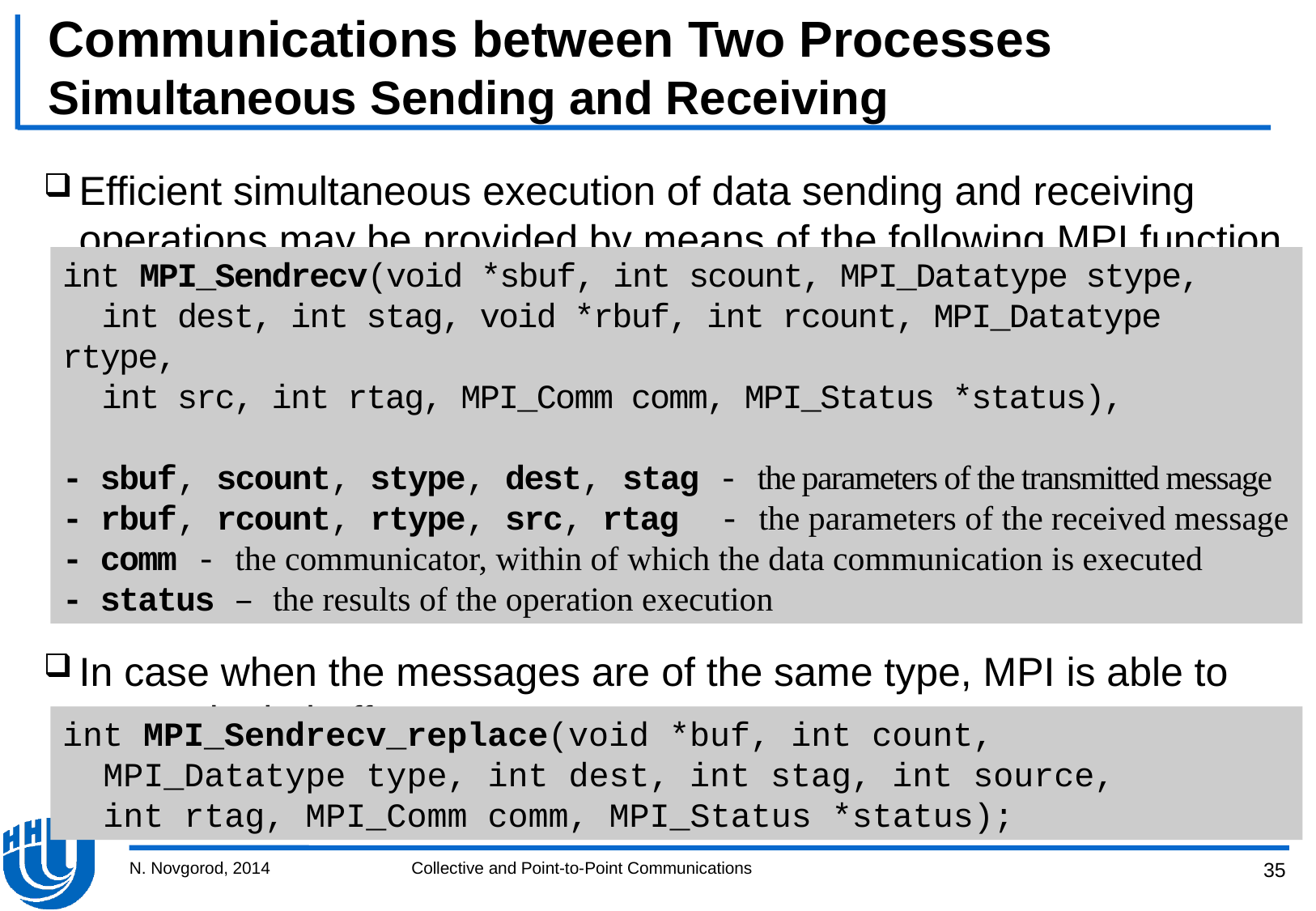

# Communications between Two Processes Simultaneous Sending and Receiving
Efficient simultaneous execution of data sending and receiving operations may be provided by means of the following MPI function

In case when the messages are of the same type, MPI is able to use a single buffer

int MPI_Sendrecv(void *sbuf, int scount, MPI_Datatype stype,
  int dest, int stag, void *rbuf, int rcount, MPI_Datatype rtype,
  int src, int rtag, MPI_Comm comm, MPI_Status *status),

- sbuf, scount, stype, dest, stag - the parameters of the transmitted message
- rbuf, rcount, rtype, src, rtag  - the parameters of the received message
- comm - the communicator, within of which the data communication is executed
- status – the results of the operation execution
int MPI_Sendrecv_replace(void *buf, int count,
  MPI_Datatype type, int dest, int stag, int source,
  int rtag, MPI_Comm comm, MPI_Status *status);
N. Novgorod, 2014
Collective and Point-to-Point Communications
35